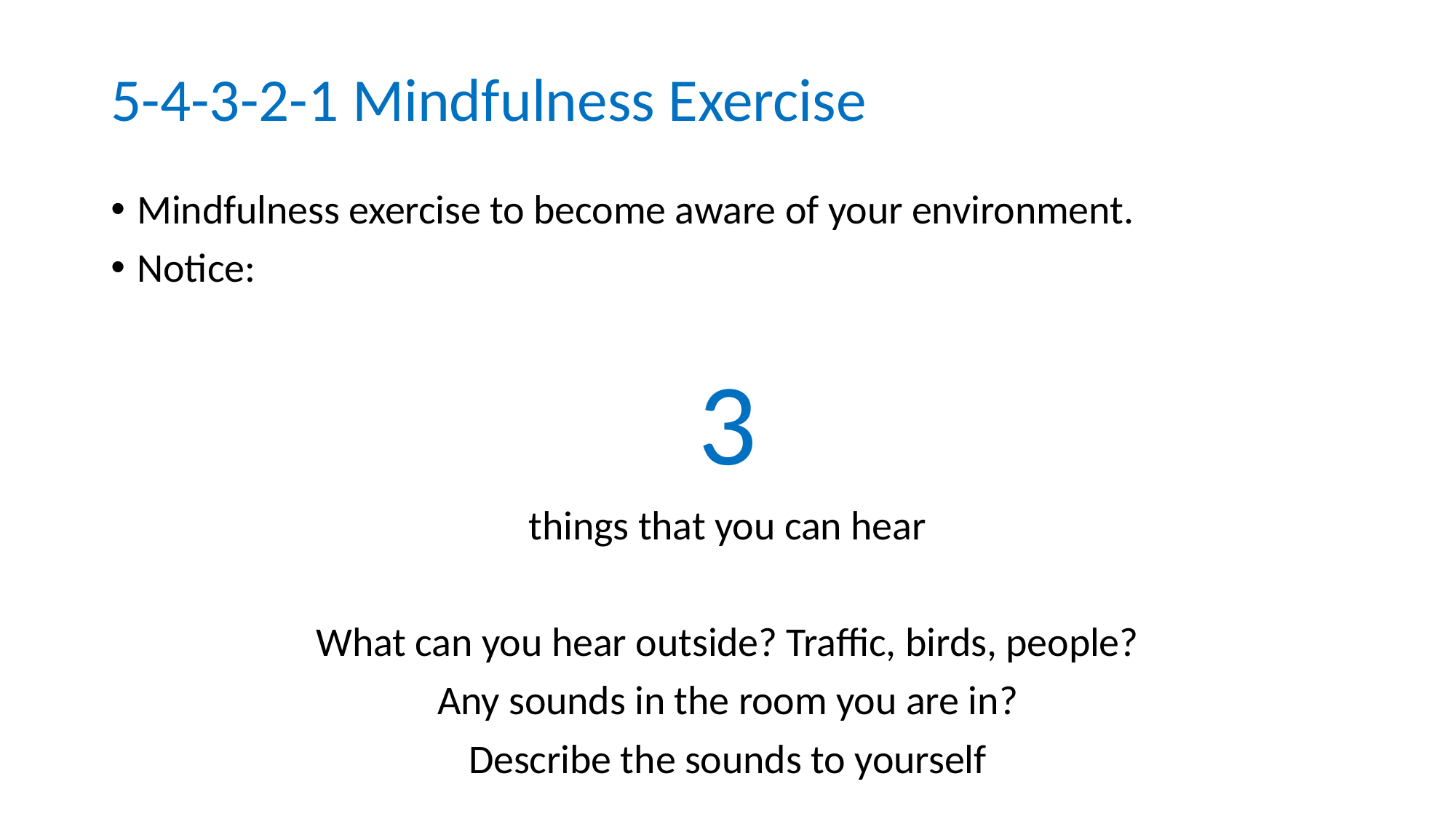

# 5-4-3-2-1 Mindfulness Exercise
Mindfulness exercise to become aware of your environment.
Notice:

3
things that you can hear

What can you hear outside? Traffic, birds, people?
Any sounds in the room you are in?
Describe the sounds to yourself